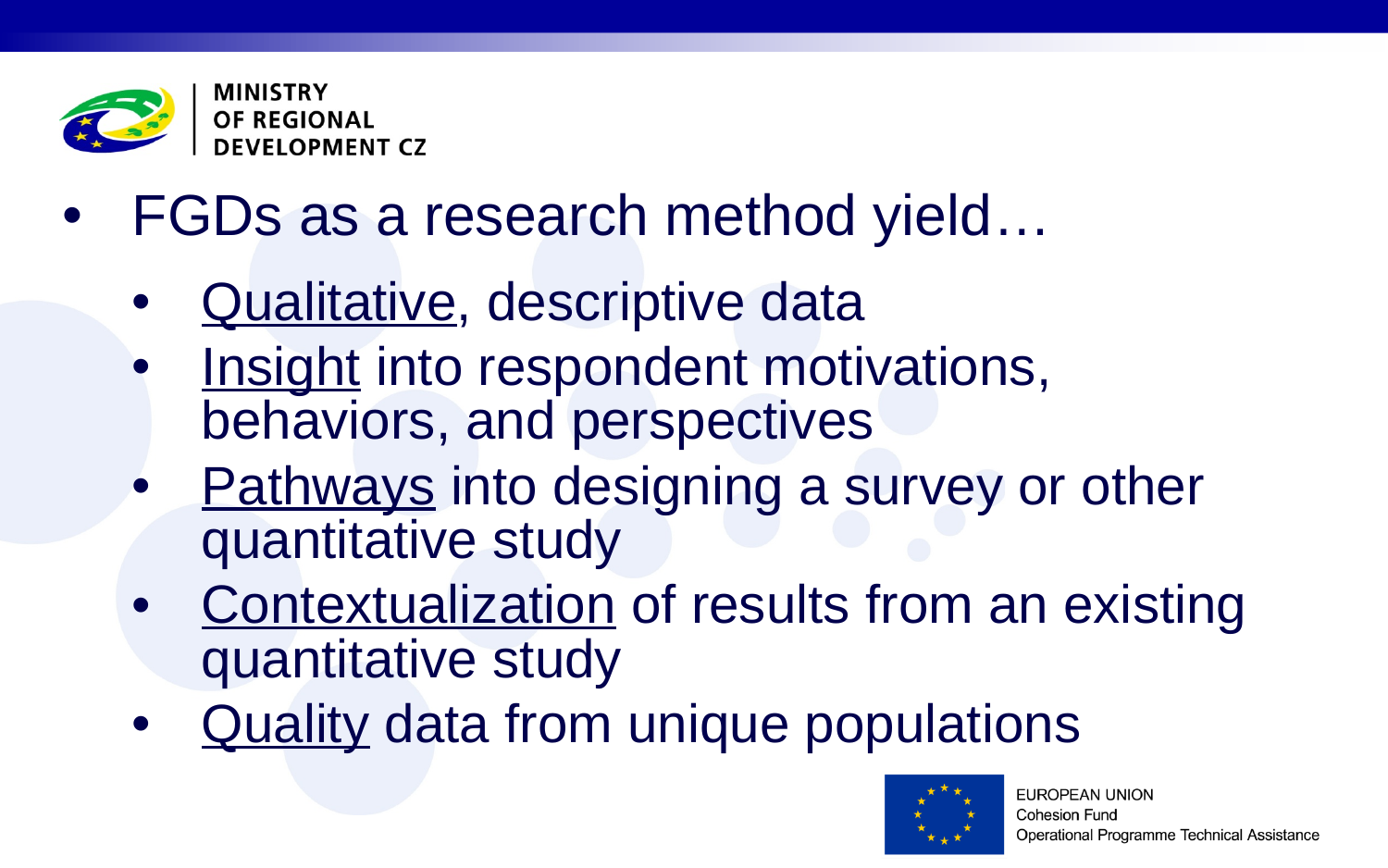

FGDs as a research method yield…
Qualitative, descriptive data
Insight into respondent motivations, behaviors, and perspectives
Pathways into designing a survey or other quantitative study
Contextualization of results from an existing quantitative study
Quality data from unique populations